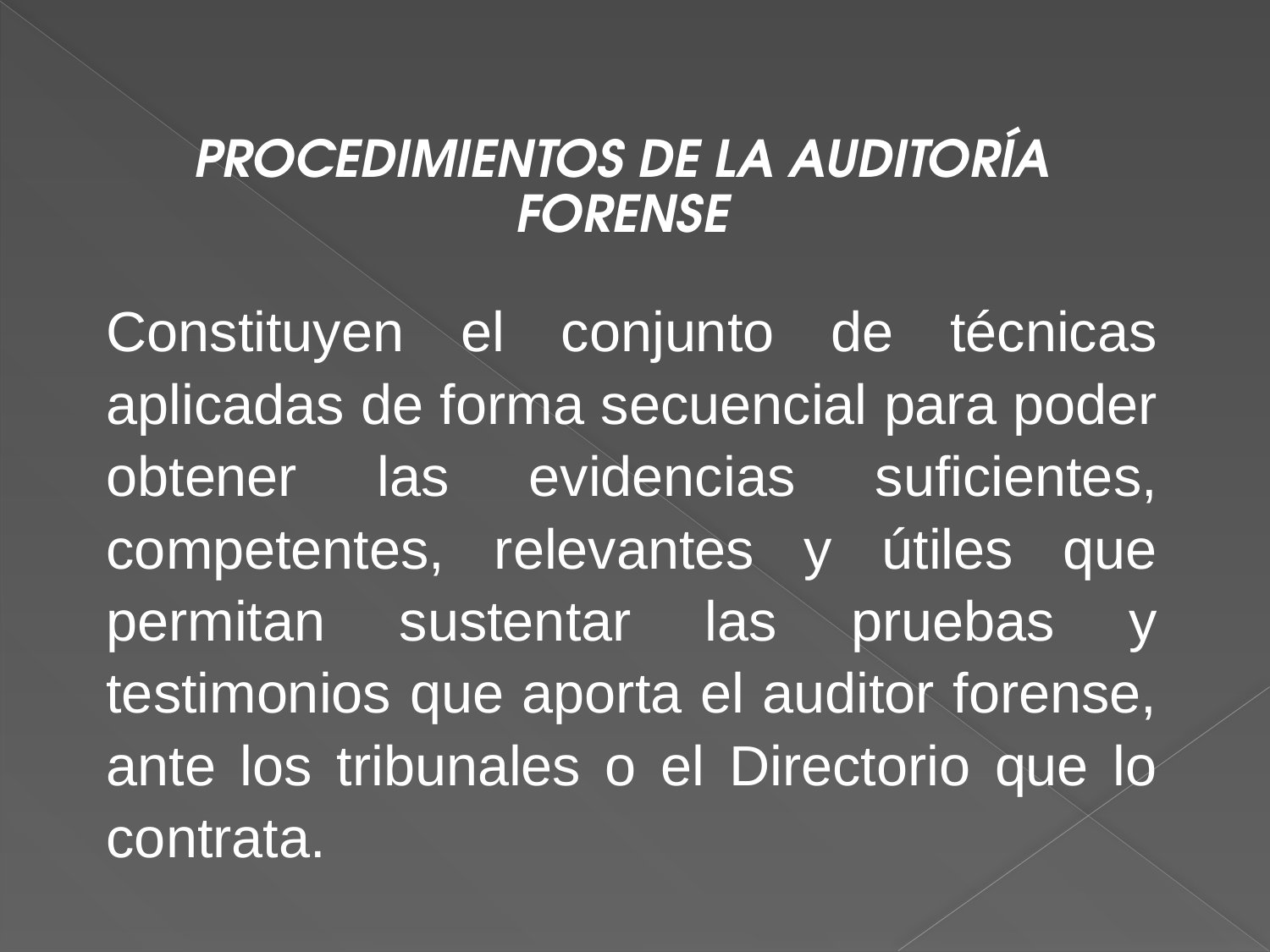

PROCEDIMIENTOS DE LA AUDITORÍA FORENSE
Constituyen el conjunto de técnicas aplicadas de forma secuencial para poder obtener las evidencias suficientes, competentes, relevantes y útiles que permitan sustentar las pruebas y testimonios que aporta el auditor forense, ante los tribunales o el Directorio que lo contrata.